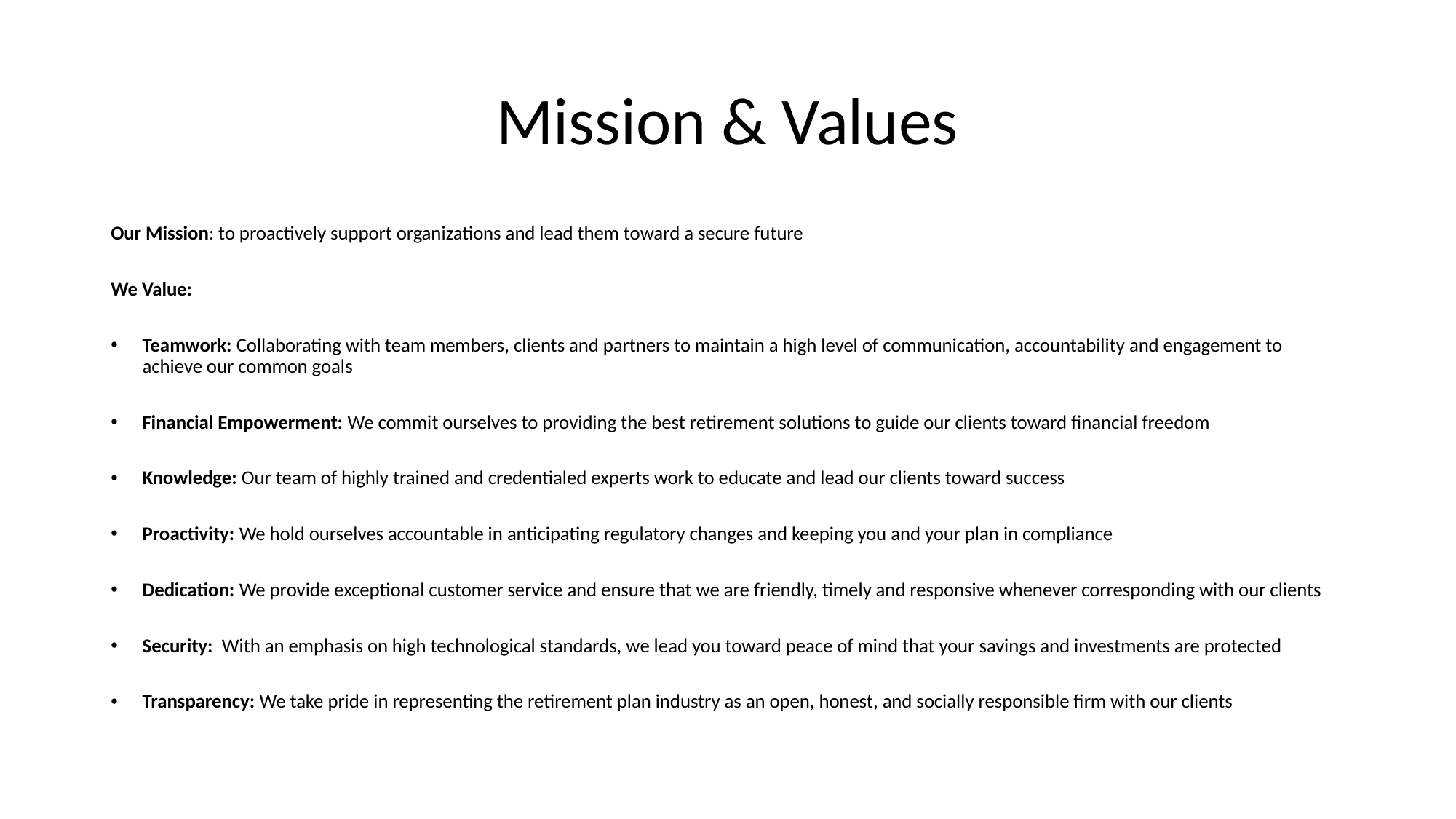

# Mission & Values
Our Mission: to proactively support organizations and lead them toward a secure future

We Value:

Teamwork: Collaborating with team members, clients and partners to maintain a high level of communication, accountability and engagement to achieve our common goals

Financial Empowerment: We commit ourselves to providing the best retirement solutions to guide our clients toward financial freedom

Knowledge: Our team of highly trained and credentialed experts work to educate and lead our clients toward success

Proactivity: We hold ourselves accountable in anticipating regulatory changes and keeping you and your plan in compliance

Dedication: We provide exceptional customer service and ensure that we are friendly, timely and responsive whenever corresponding with our clients

Security:  With an emphasis on high technological standards, we lead you toward peace of mind that your savings and investments are protected

Transparency: We take pride in representing the retirement plan industry as an open, honest, and socially responsible firm with our clients